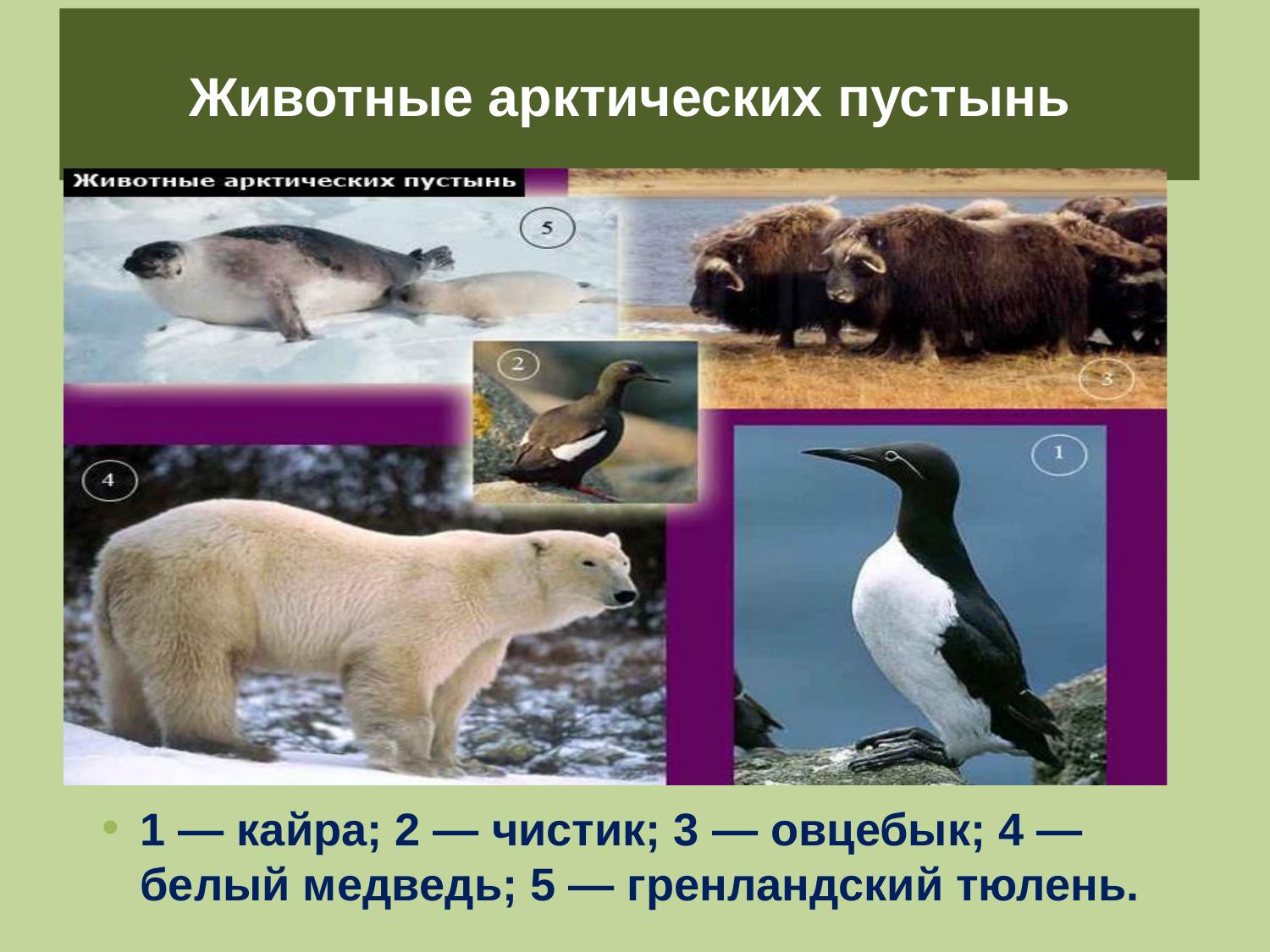

# Животные арктических пустынь

1 — кайра; 2 — чистик; 3 — овцебык; 4 — белый медведь; 5 — гренландский тюлень.